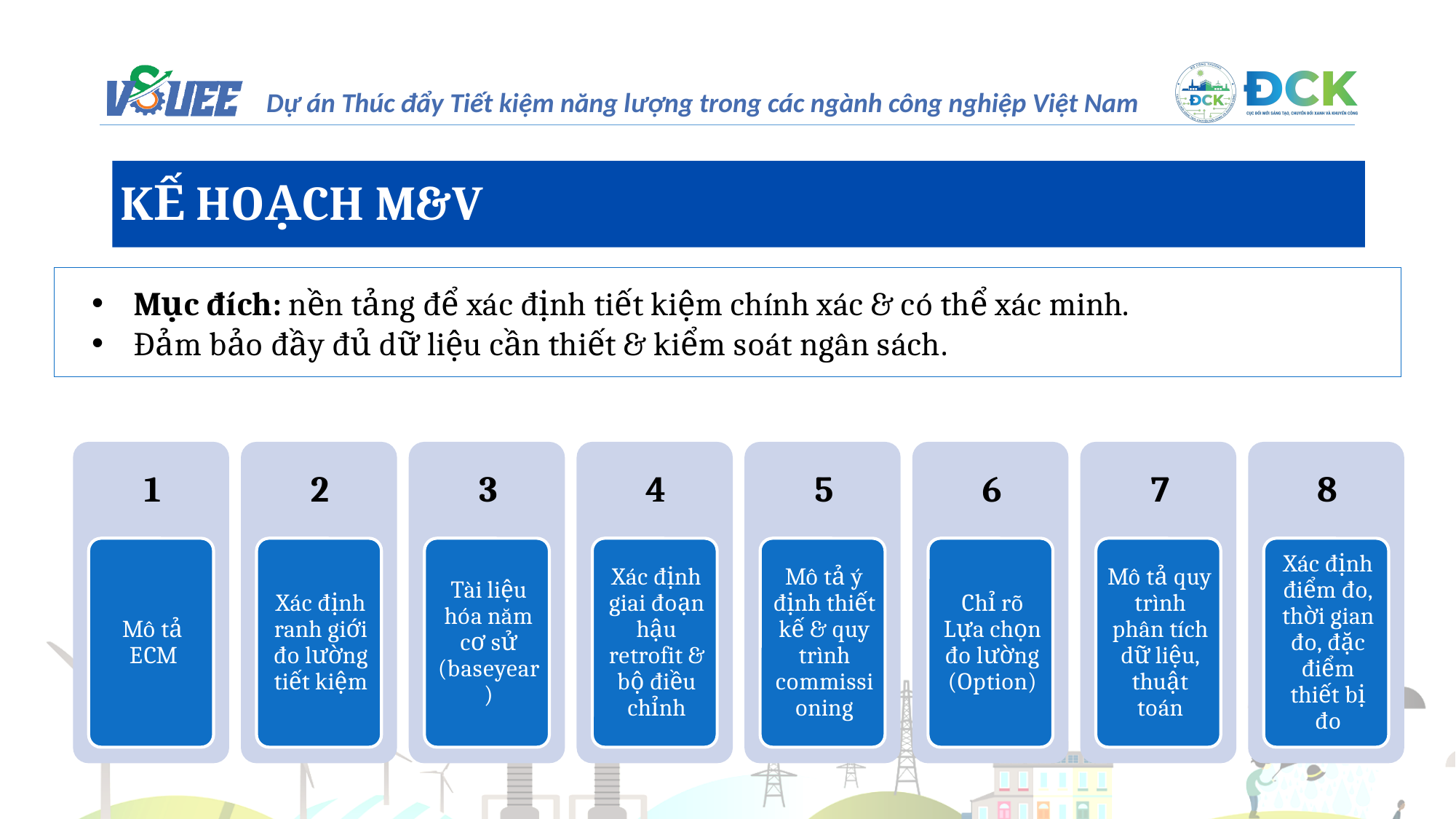

KẾ HOẠCH M&V
Mục đích: nền tảng để xác định tiết kiệm chính xác & có thể xác minh.
Đảm bảo đầy đủ dữ liệu cần thiết & kiểm soát ngân sách.
1
Mô tả ECM
2
Xác định ranh giới đo lường tiết kiệm
3
Tài liệu hóa năm cơ sử (baseyear)
4
Xác định giai đoạn hậu retrofit & bộ điều chỉnh
5
Mô tả ý định thiết kế & quy trình commissioning
6
Chỉ rõ Lựa chọn đo lường (Option)
7
Mô tả quy trình phân tích dữ liệu, thuật toán
8
Xác định điểm đo, thời gian đo, đặc điểm thiết bị đo